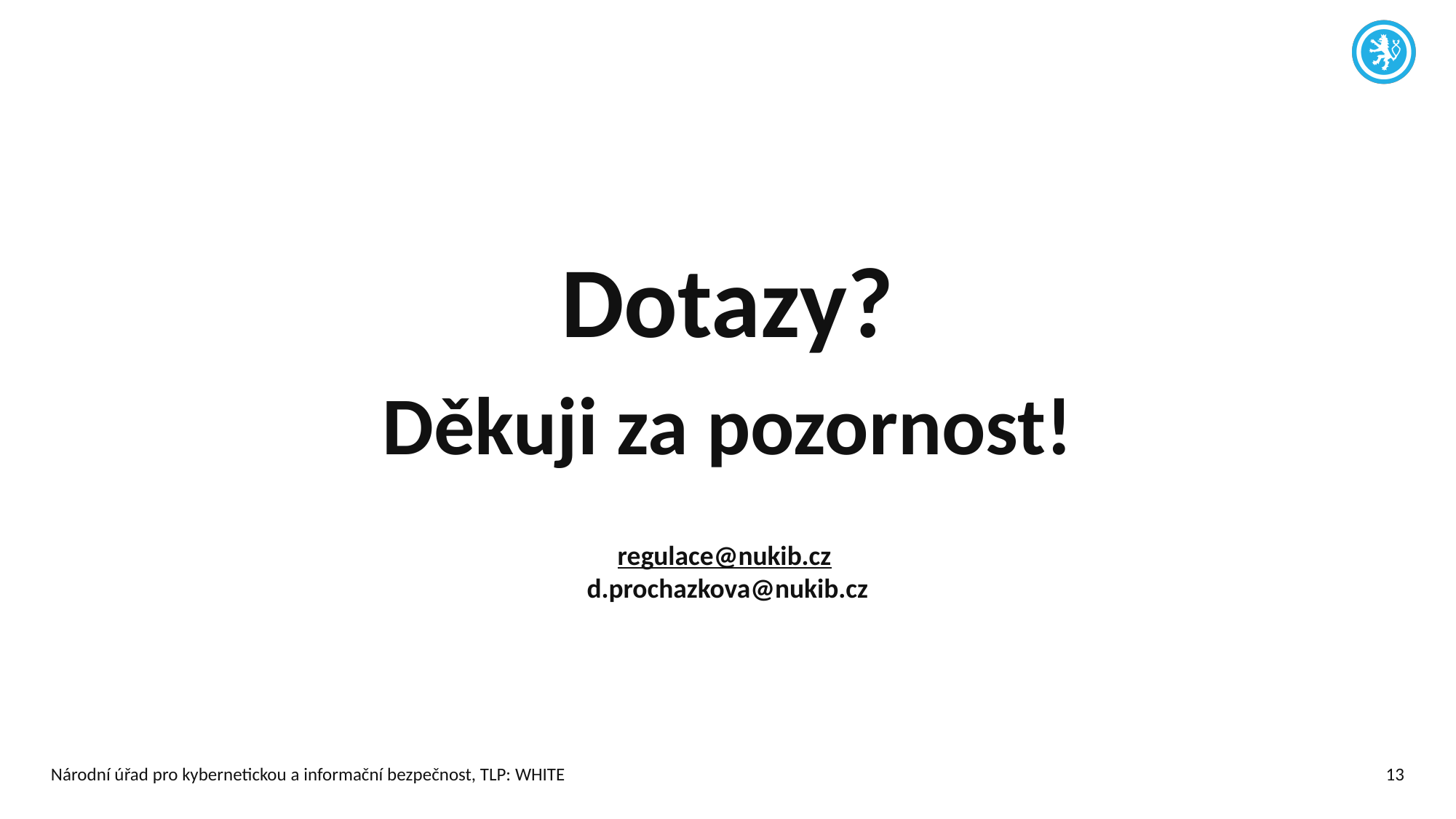

Dotazy?
Děkuji za pozornost!

regulace@nukib.cz
d.prochazkova@nukib.cz

Národní úřad pro kybernetickou a informační bezpečnost, TLP: WHITE
13